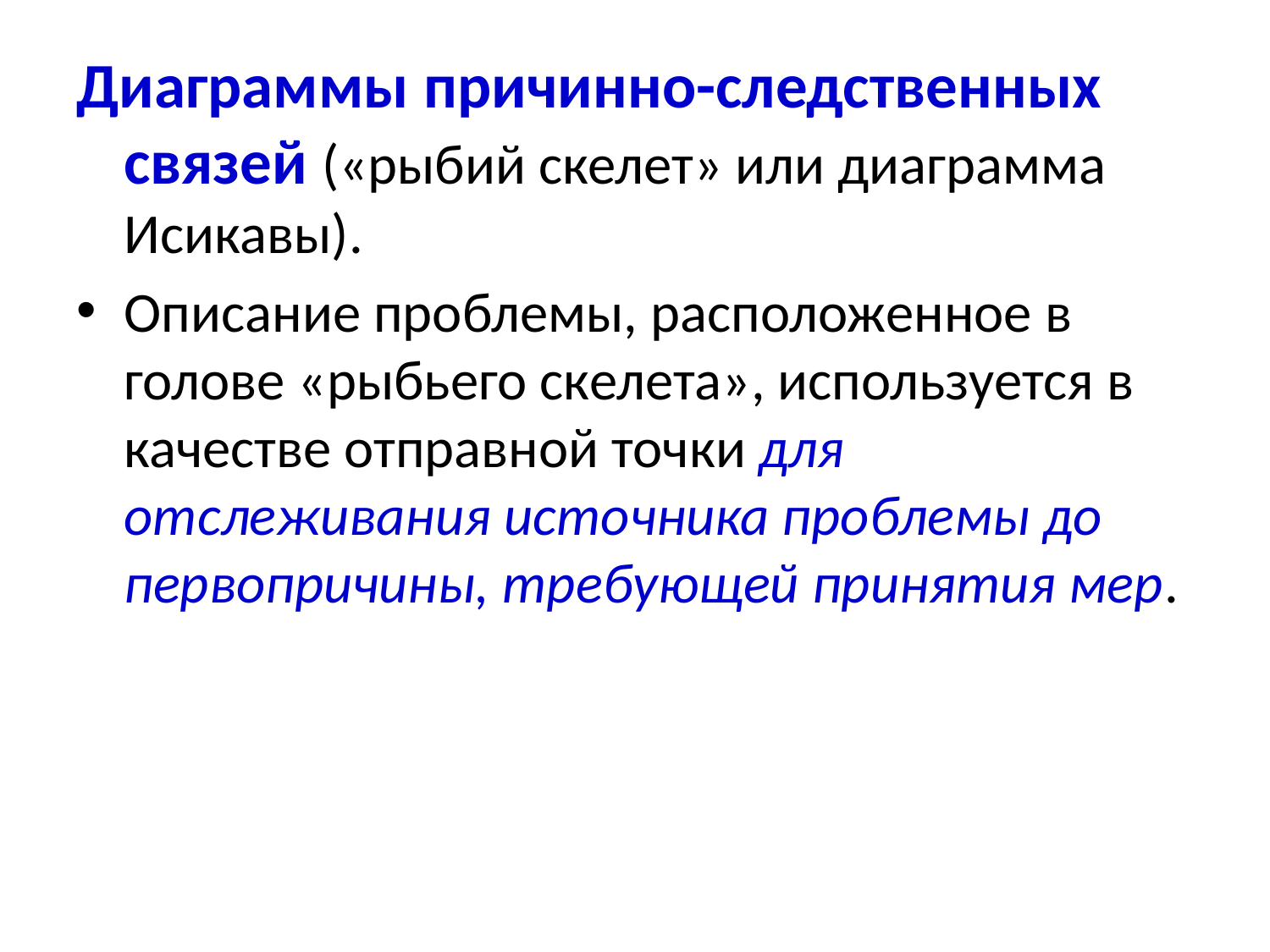

# Диаграммы причинно-следственных связей («рыбий скелет» или диаграмма Исикавы).
Описание проблемы, расположенное в голове «рыбьего скелета», используется в качестве отправной точки для отслеживания источника проблемы до первопричины, требующей принятия мер.